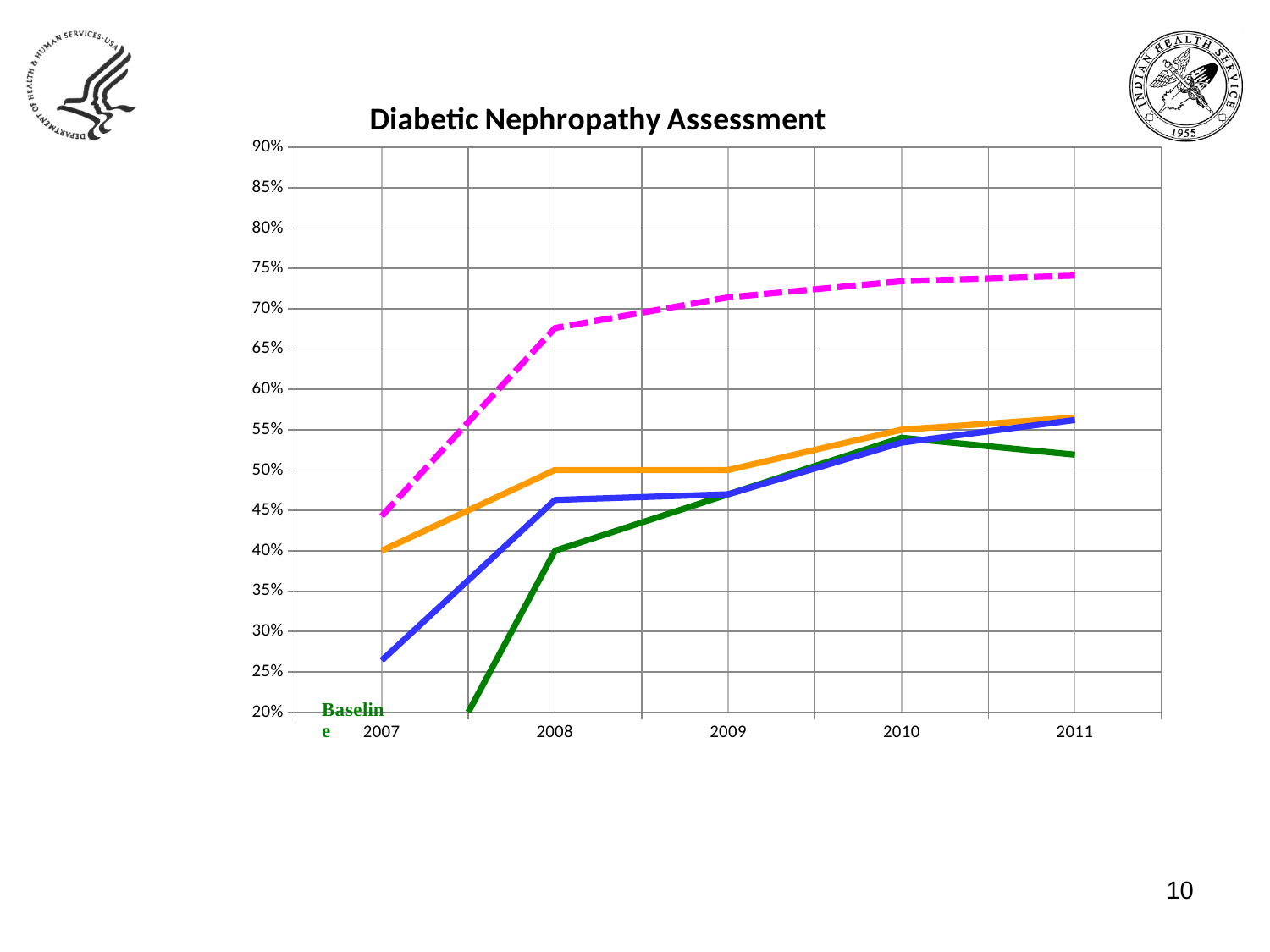

### Chart: Diabetic Nephropathy Assessment

| Category | National Target | National Average | Service Unit Only | Portland Area Average |
|---|---|---|---|---|
| 2007 | 0.0 | 0.4 | 0.443 | 0.264 |
| 2008 | 0.4 | 0.5 | 0.676 | 0.463 |
| 2009 | 0.47 | 0.5 | 0.714 | 0.47 |
| 2010 | 0.54 | 0.55 | 0.734 | 0.534 |
| 2011 | 0.519 | 0.565 | 0.741 | 0.562 |
10